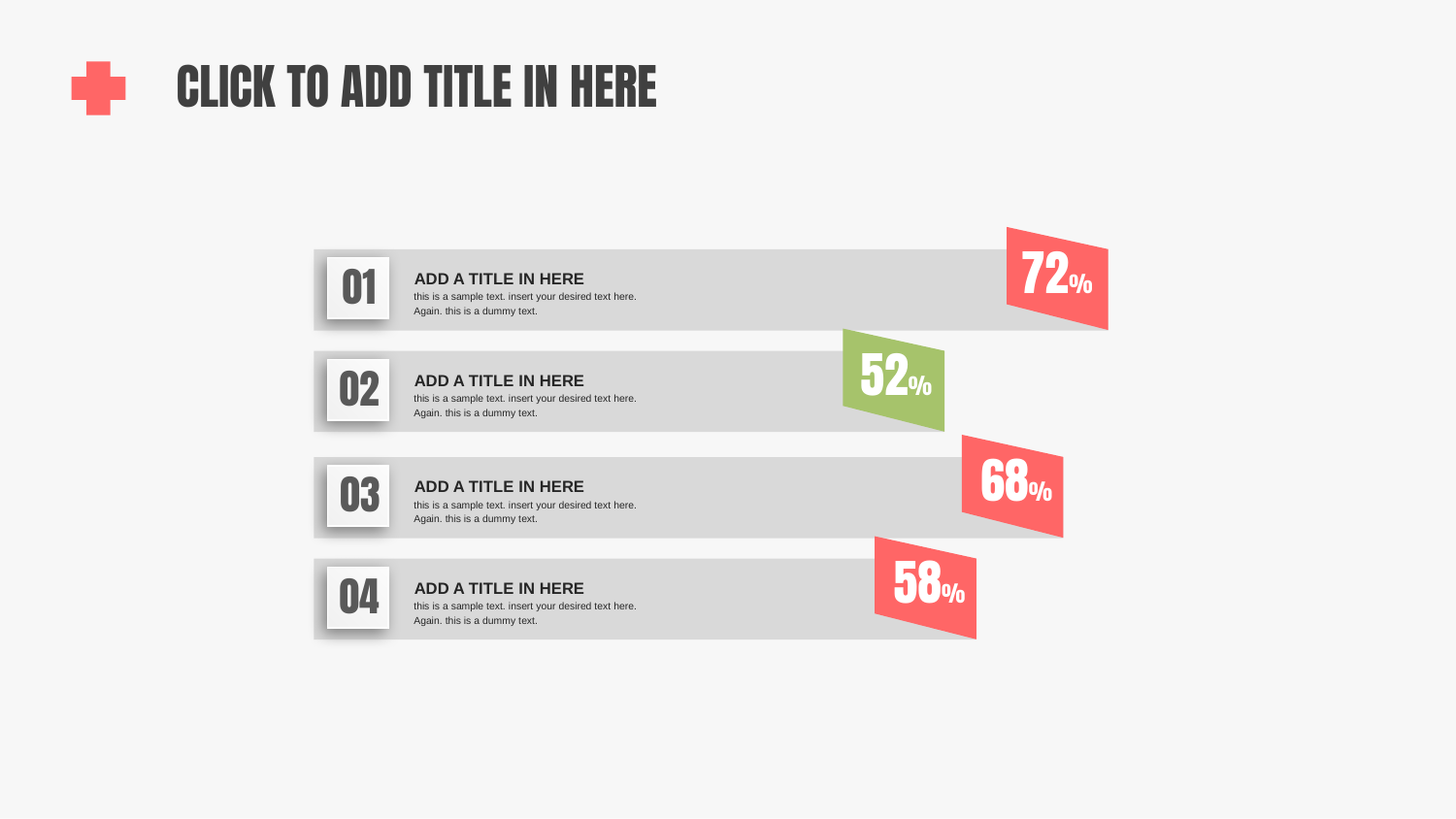

72%

01
ADD A TITLE IN HERE
this is a sample text. insert your desired text here. Again. this is a dummy text.

52%

02
ADD A TITLE IN HERE
this is a sample text. insert your desired text here. Again. this is a dummy text.

68%

03
ADD A TITLE IN HERE
this is a sample text. insert your desired text here. Again. this is a dummy text.

58%

04
ADD A TITLE IN HERE
this is a sample text. insert your desired text here. Again. this is a dummy text.